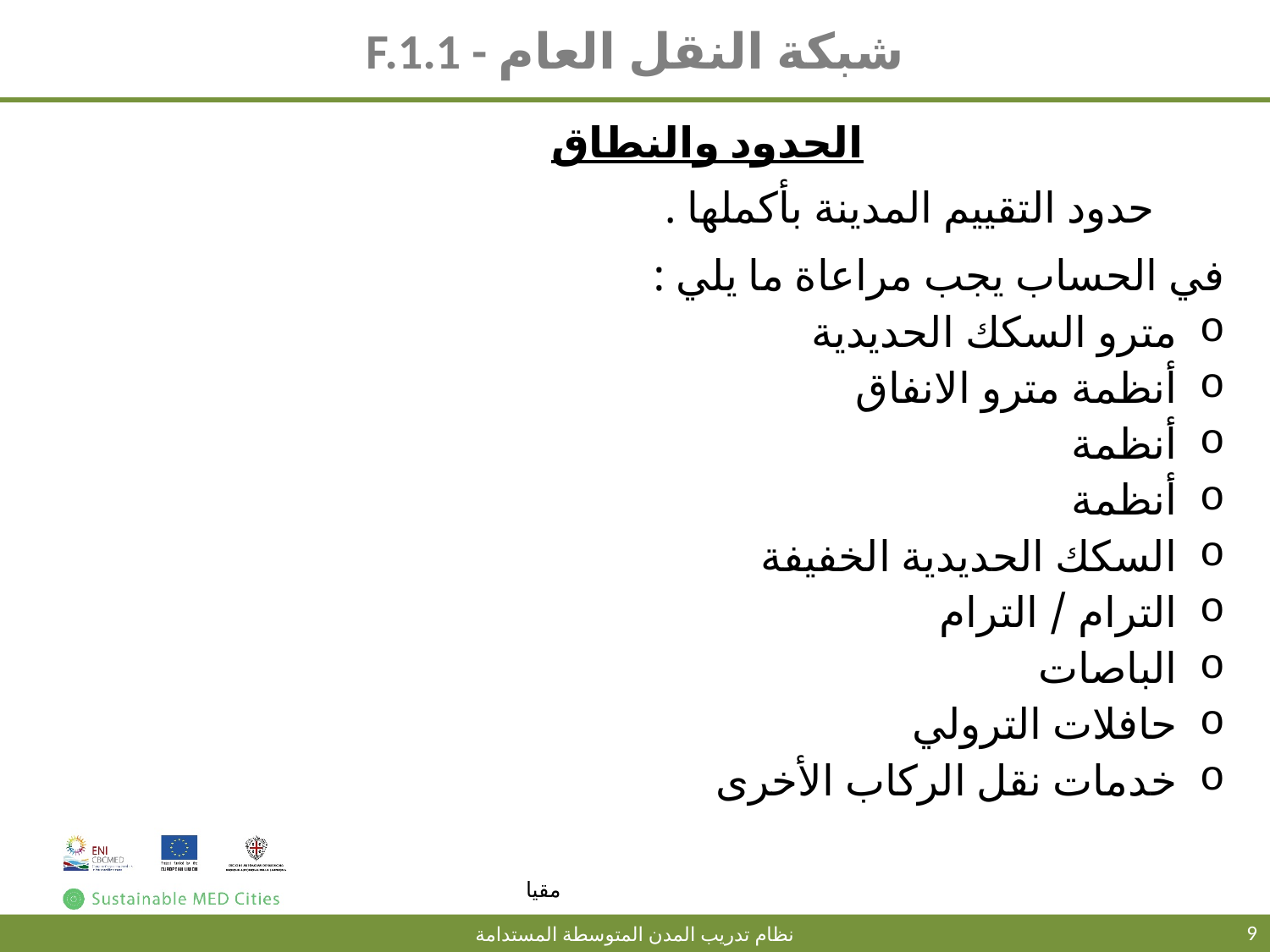

# F.1.1 - شبكة النقل العام
الحدود والنطاق
حدود التقييم المدينة بأكملها .
في الحساب يجب مراعاة ما يلي :
مترو السكك الحديدية
أنظمة مترو الانفاق
أنظمة
أنظمة
السكك الحديدية الخفيفة
الترام / الترام
الباصات
حافلات الترولي
خدمات نقل الركاب الأخرى

9